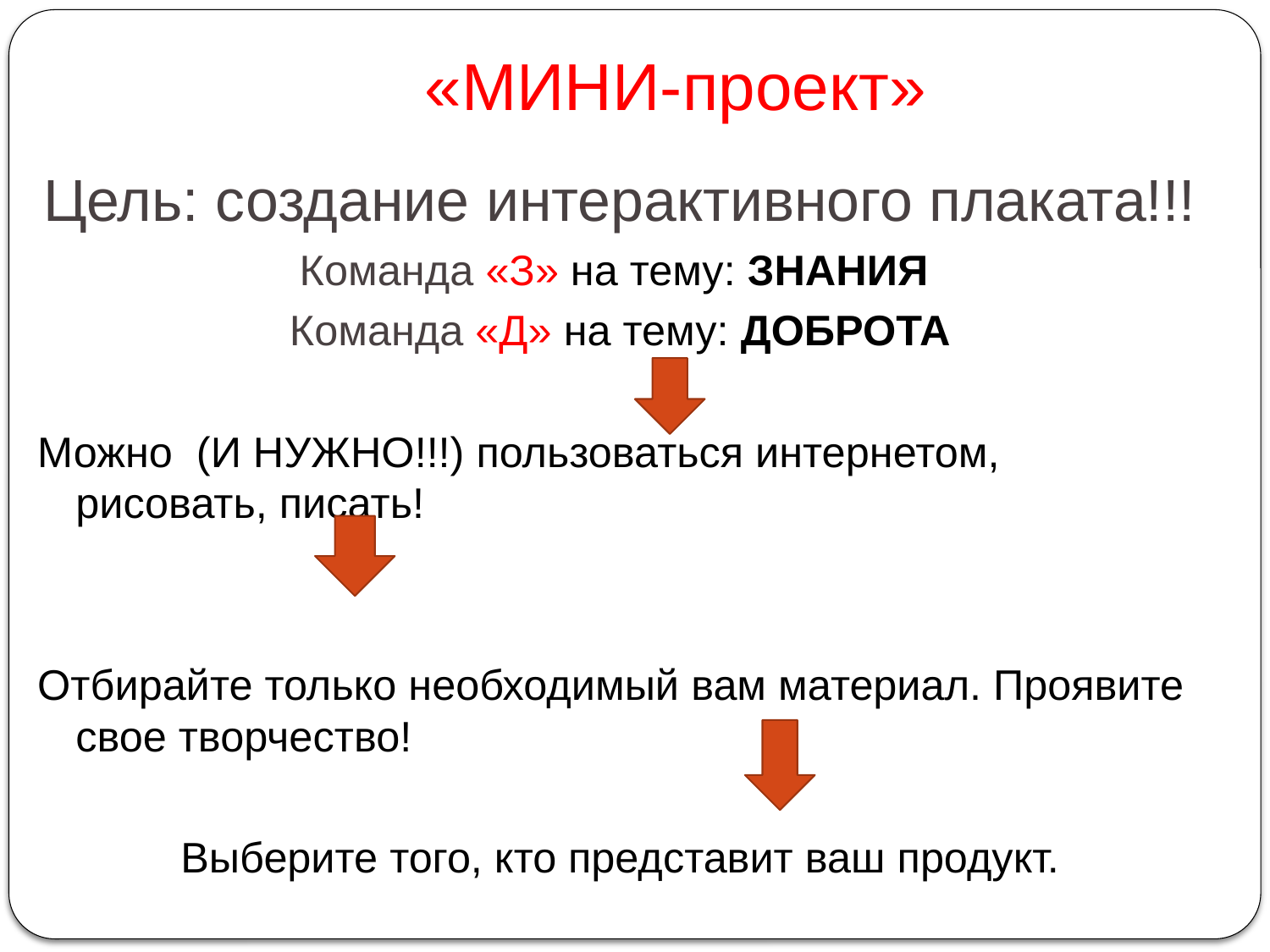

# «МИНИ-проект»
Цель: создание интерактивного плаката!!!
Команда «З» на тему: ЗНАНИЯ
Команда «Д» на тему: ДОБРОТА

Можно  (И НУЖНО!!!) пользоваться интернетом, рисовать, писать!

Отбирайте только необходимый вам материал. Проявите свое творчество!

 Выберите того, кто представит ваш продукт.